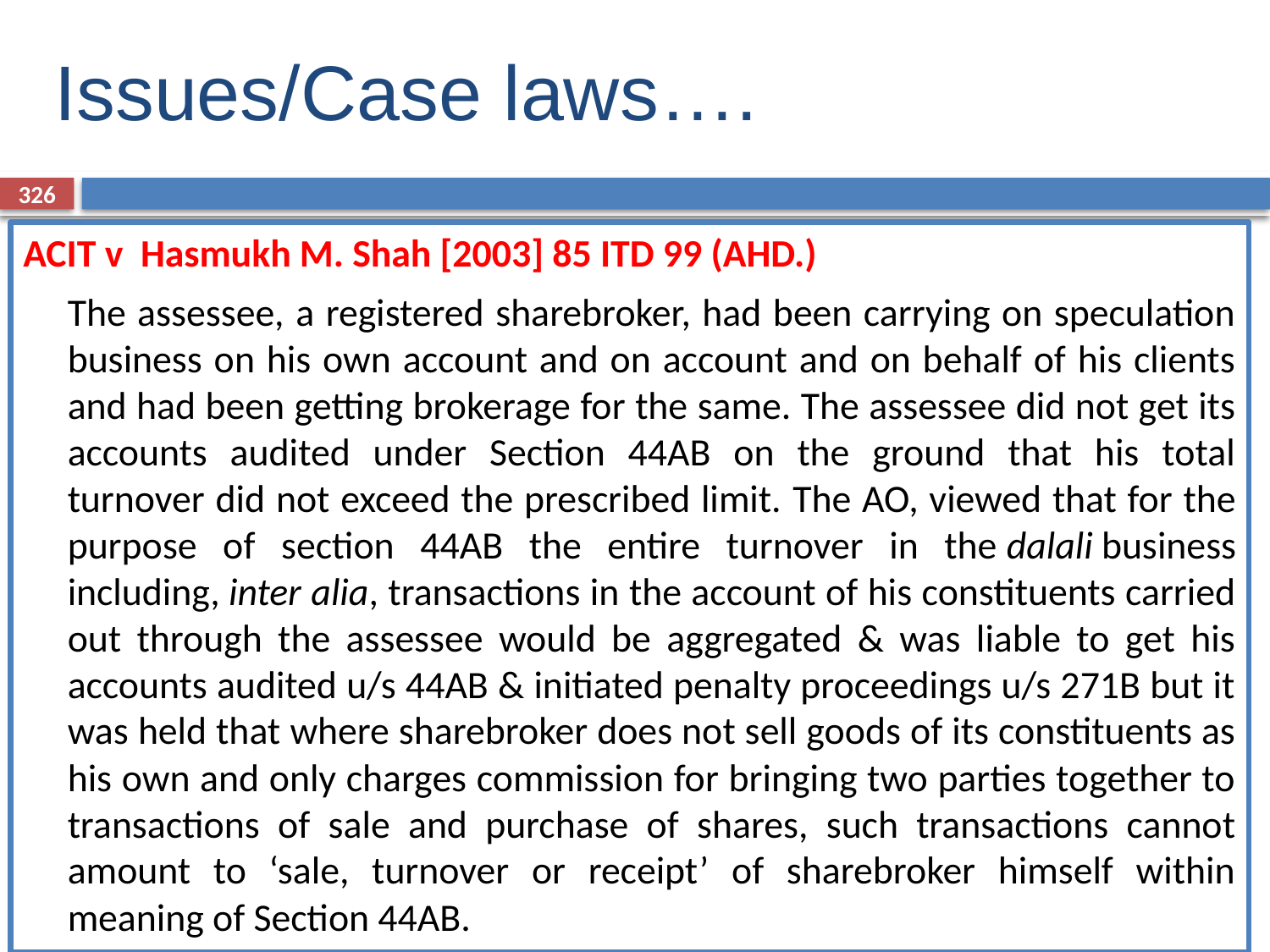

# Issues/Case laws….
326
ACIT v  Hasmukh M. Shah [2003] 85 ITD 99 (AHD.)
	The assessee, a registered sharebroker, had been carrying on speculation business on his own account and on account and on behalf of his clients and had been getting brokerage for the same. The assessee did not get its accounts audited under Section 44AB on the ground that his total turnover did not exceed the prescribed limit. The AO, viewed that for the purpose of section 44AB the entire turnover in the dalali business including, inter alia, transactions in the account of his constituents carried out through the assessee would be aggregated & was liable to get his accounts audited u/s 44AB & initiated penalty proceedings u/s 271B but it was held that where sharebroker does not sell goods of its constituents as his own and only charges commission for bringing two parties together to transactions of sale and purchase of shares, such transactions cannot amount to ‘sale, turnover or receipt’ of sharebroker himself within meaning of Section 44AB.